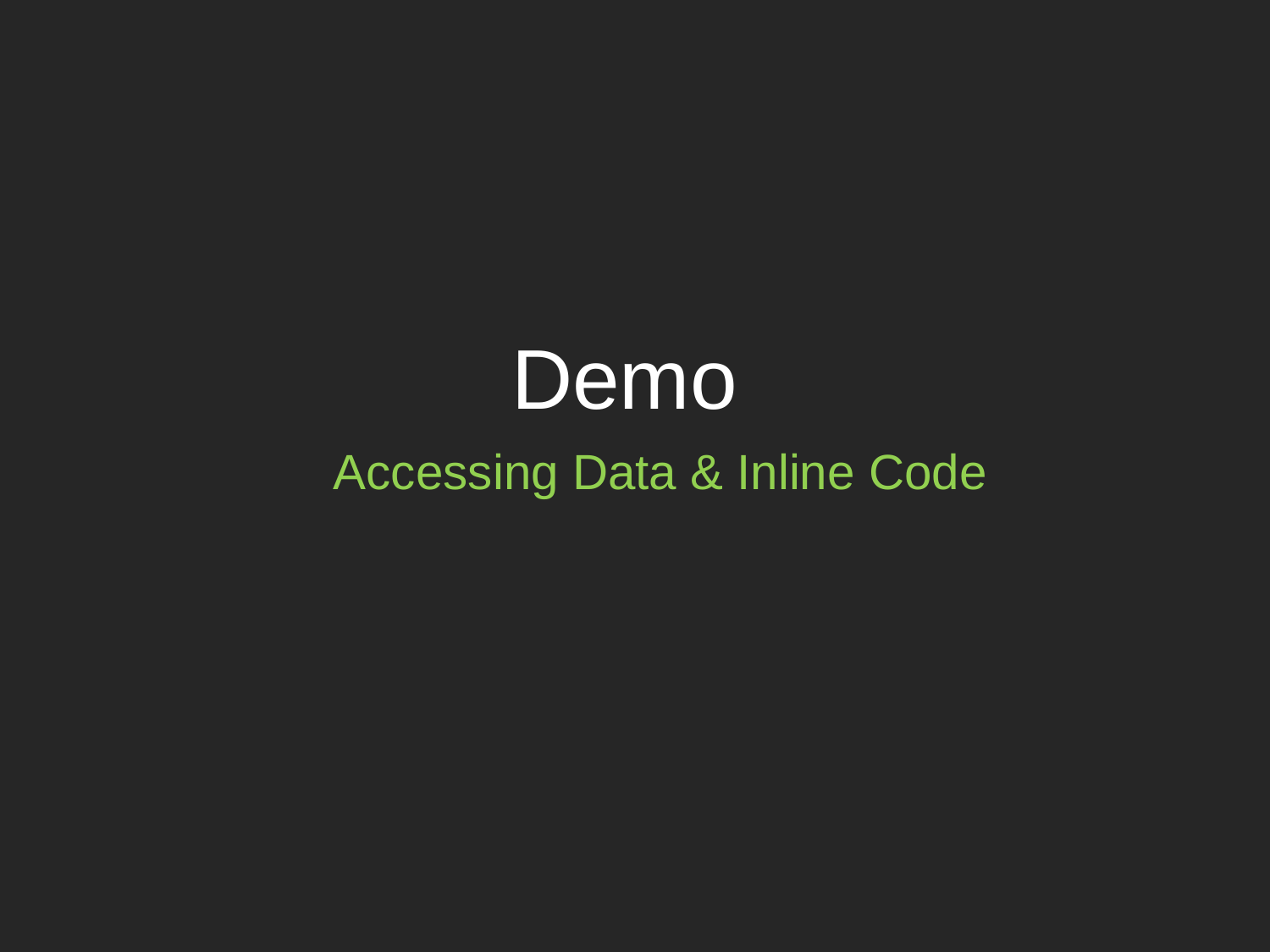

# Demo
Accessing Data & Inline Code